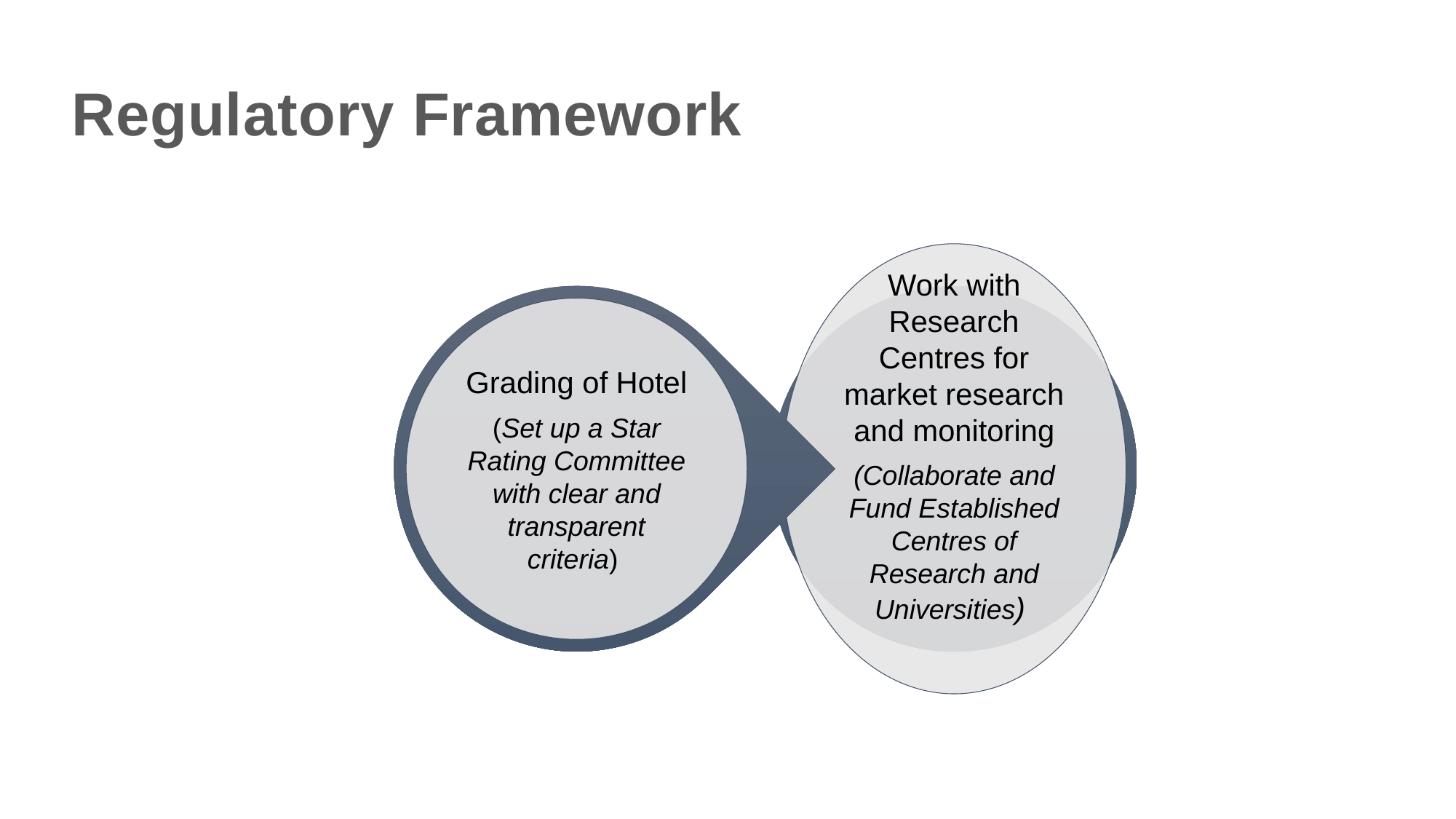

Regulatory Framework
Work with Research Centres for market research and monitoring
(Collaborate and Fund Established Centres of Research and Universities)

Grading of Hotel
(Set up a Star Rating Committee with clear and transparent criteria)